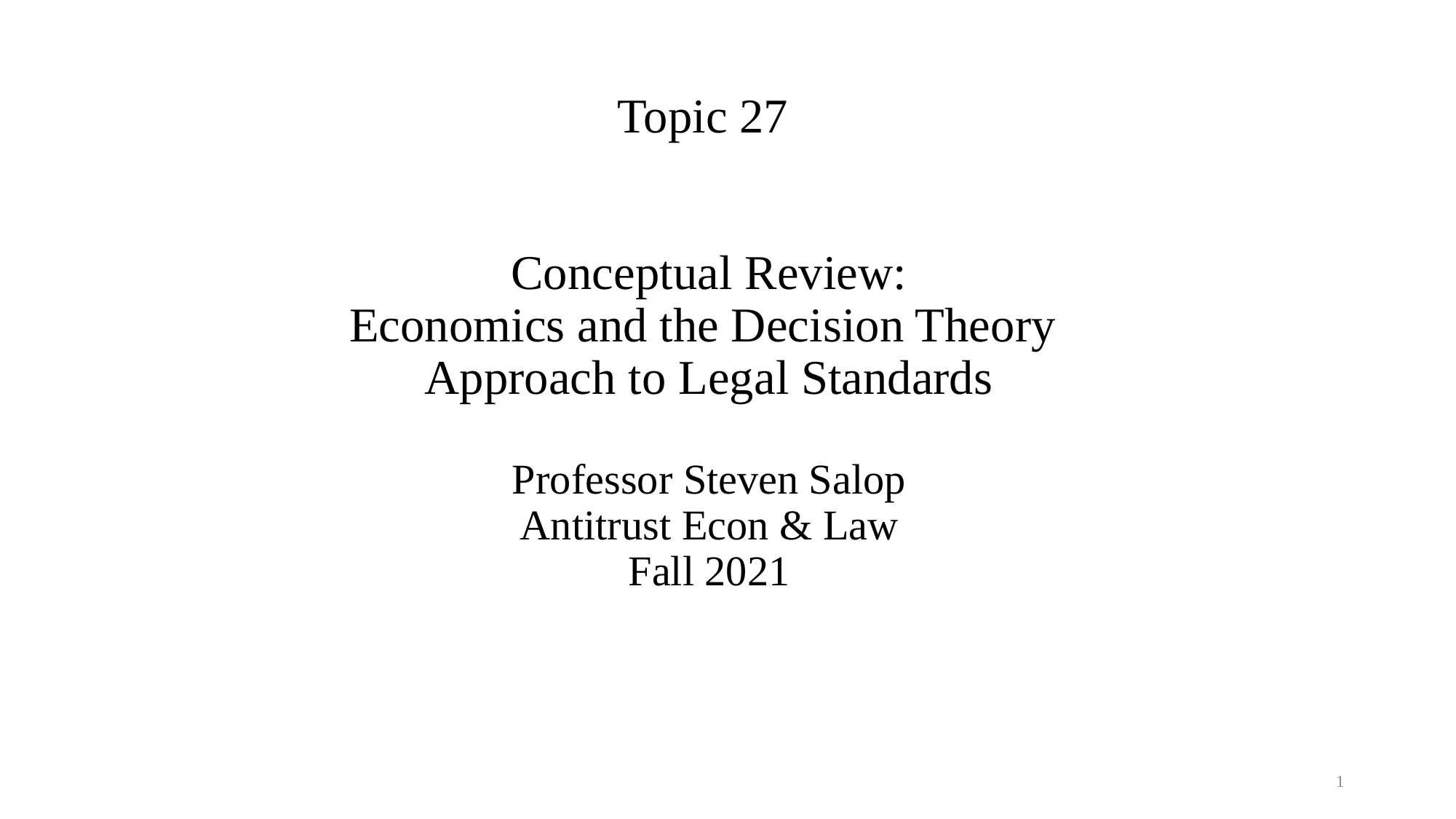

# Topic 27 Conceptual Review: Economics and the Decision Theory Approach to Legal Standards Professor Steven Salop Antitrust Econ & Law Fall 2021

1